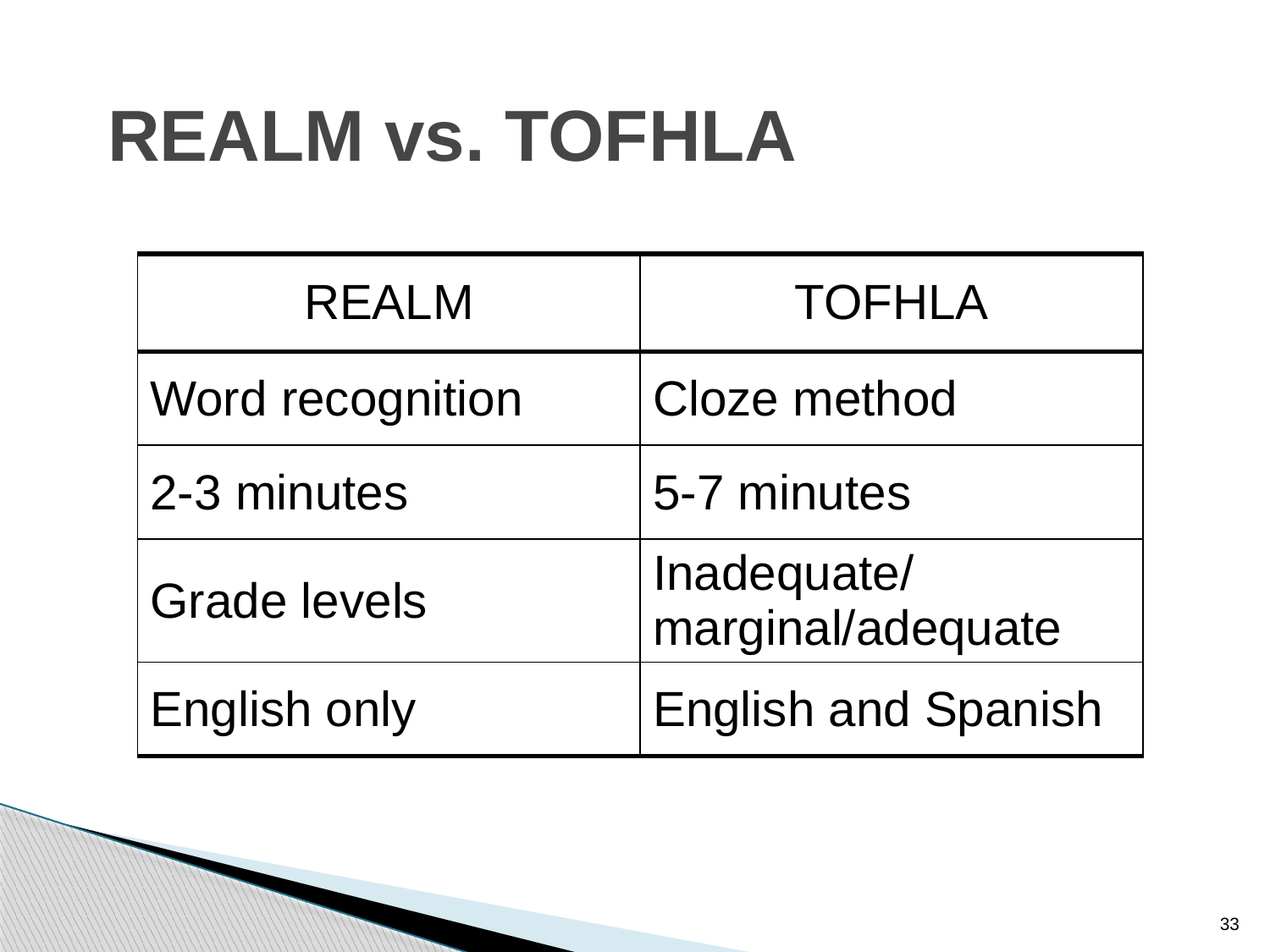

# REALM vs. TOFHLA
| REALM | TOFHLA |
| --- | --- |
| Word recognition | Cloze method |
| 2-3 minutes | 5-7 minutes |
| Grade levels | Inadequate/marginal/adequate |
| English only | English and Spanish |
33